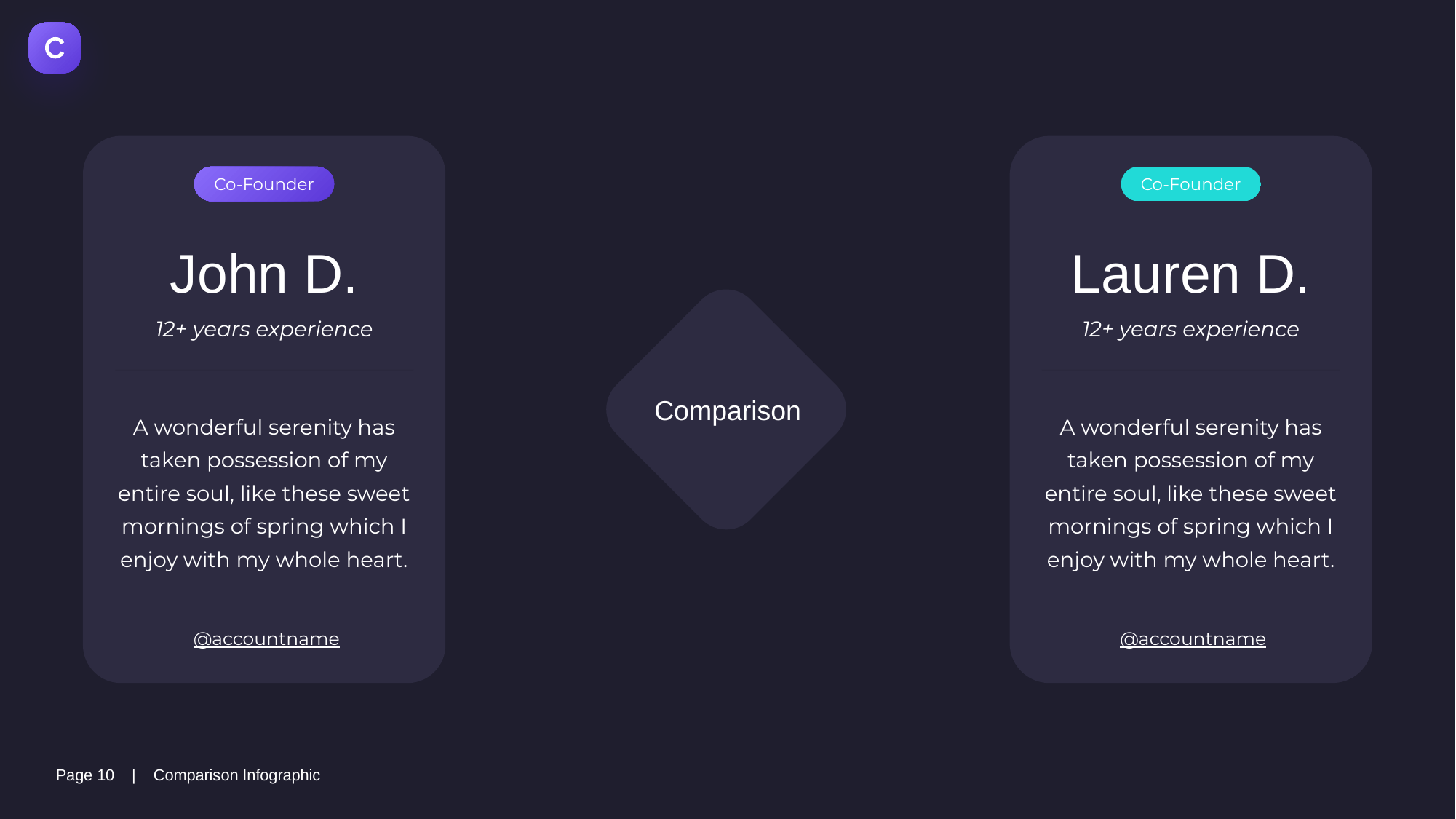

Co-Founder
Co-Founder
John D.
Lauren D.

12+ years experience
12+ years experience
Comparison
A wonderful serenity has taken possession of my entire soul, like these sweet mornings of spring which I enjoy with my whole heart.
A wonderful serenity has taken possession of my entire soul, like these sweet mornings of spring which I enjoy with my whole heart.
 @accountname
 @accountname